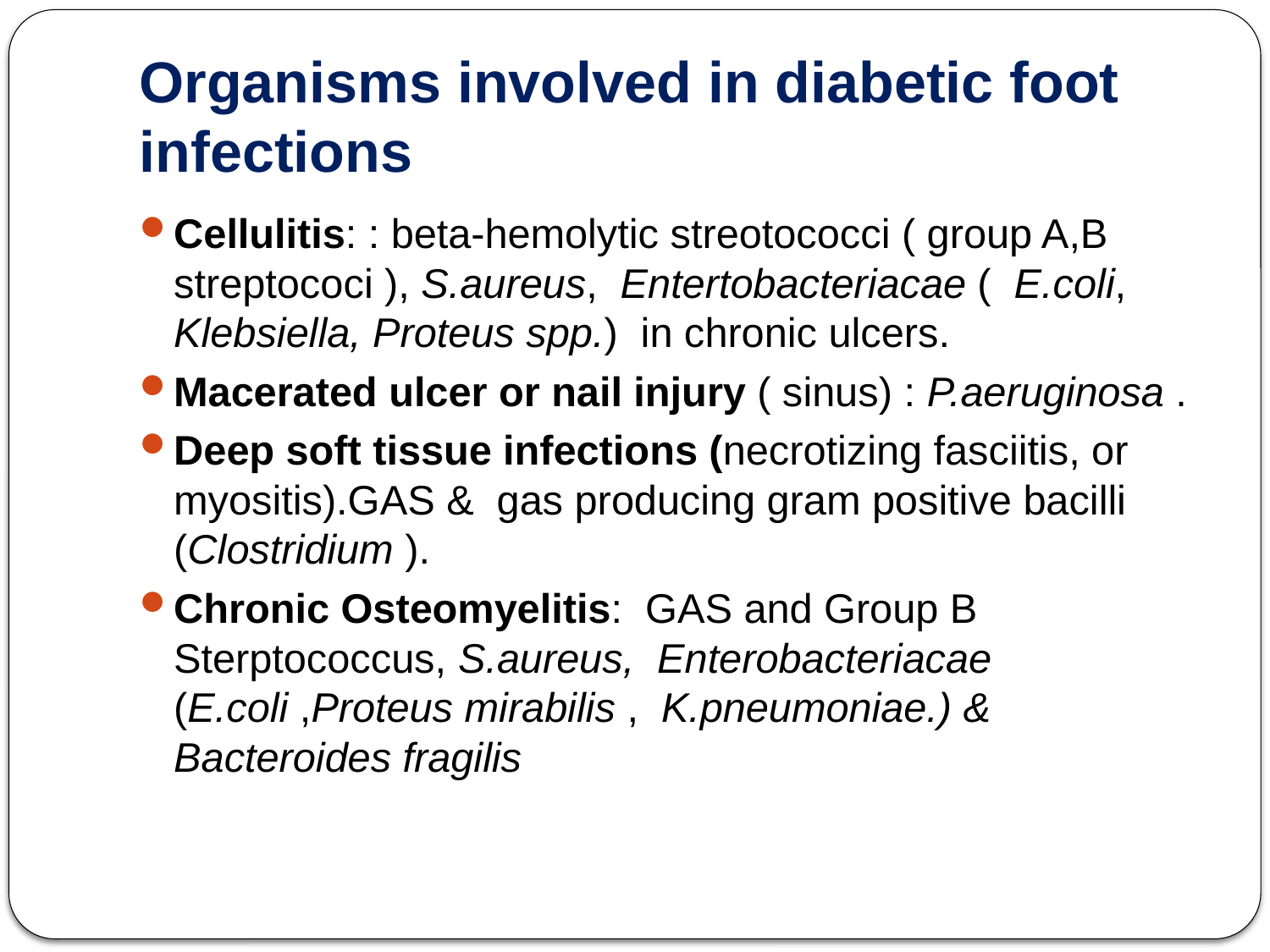

# Organisms involved in diabetic foot infections
Cellulitis: : beta-hemolytic streotococci ( group A,B streptococi ), S.aureus,  Entertobacteriacae (  E.coli, Klebsiella, Proteus spp.)  in chronic ulcers.
Macerated ulcer or nail injury ( sinus) : P.aeruginosa .
Deep soft tissue infections (necrotizing fasciitis, or myositis).GAS &  gas producing gram positive bacilli   (Clostridium ).
Chronic Osteomyelitis:  GAS and Group B Sterptococcus, S.aureus,  Enterobacteriacae  (E.coli ,Proteus mirabilis ,  K.pneumoniae.) & Bacteroides fragilis